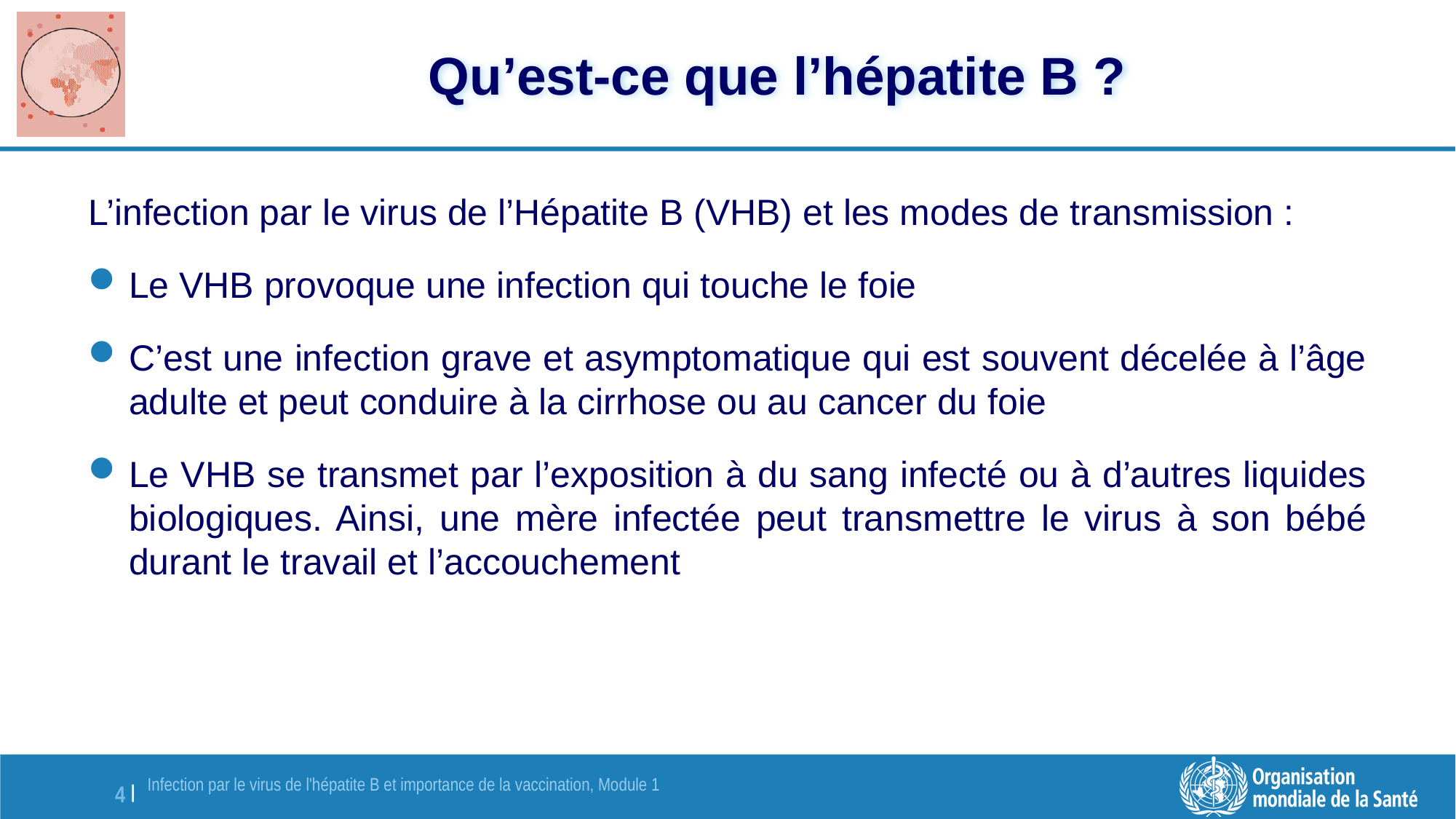

# Qu’est-ce que l’hépatite B ?
L’infection par le virus de l’Hépatite B (VHB) et les modes de transmission :
Le VHB provoque une infection qui touche le foie
C’est une infection grave et asymptomatique qui est souvent décelée à l’âge adulte et peut conduire à la cirrhose ou au cancer du foie
Le VHB se transmet par l’exposition à du sang infecté ou à d’autres liquides biologiques. Ainsi, une mère infectée peut transmettre le virus à son bébé durant le travail et l’accouchement